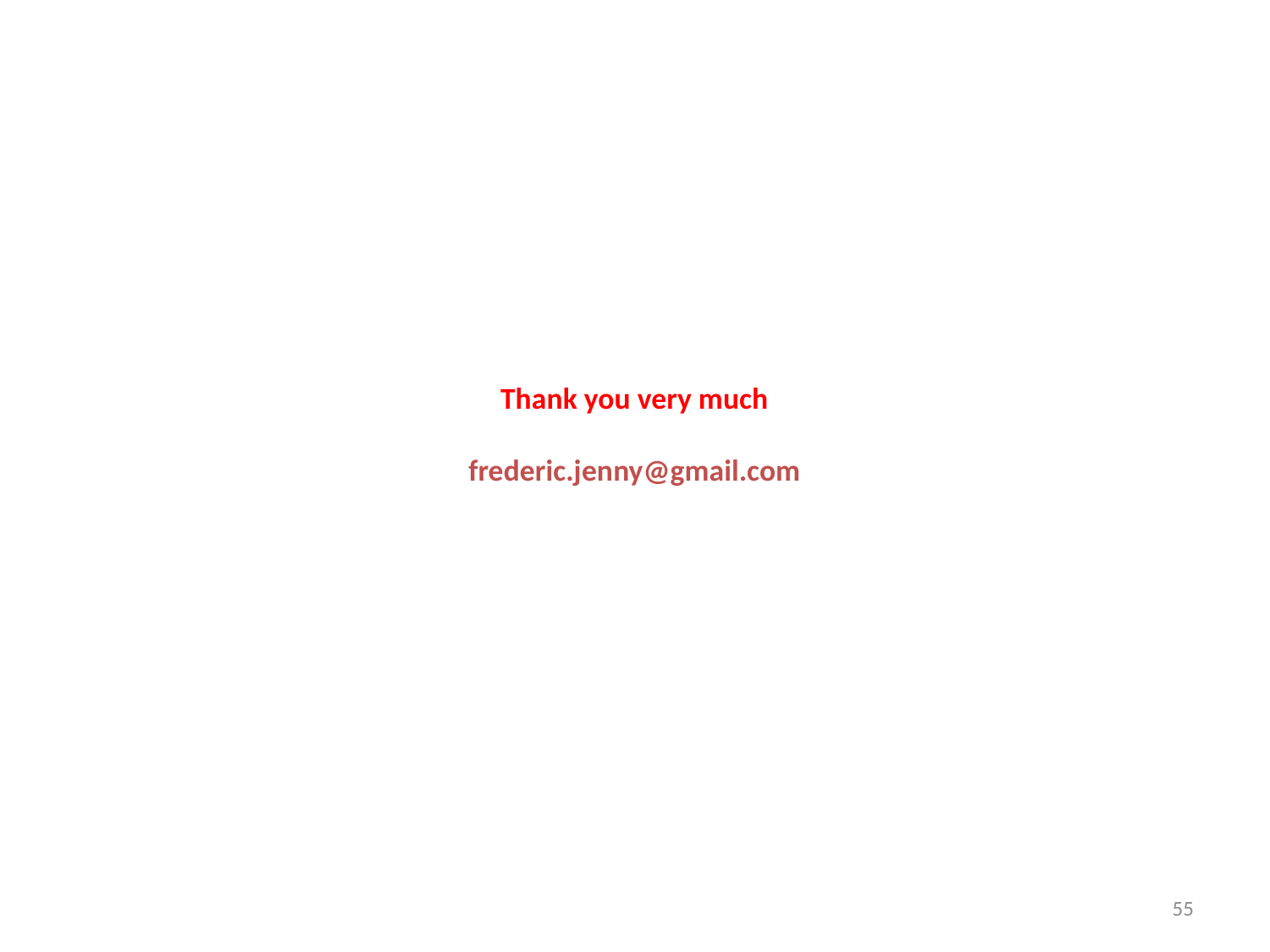

# Thank you very much frederic.jenny@gmail.com
55